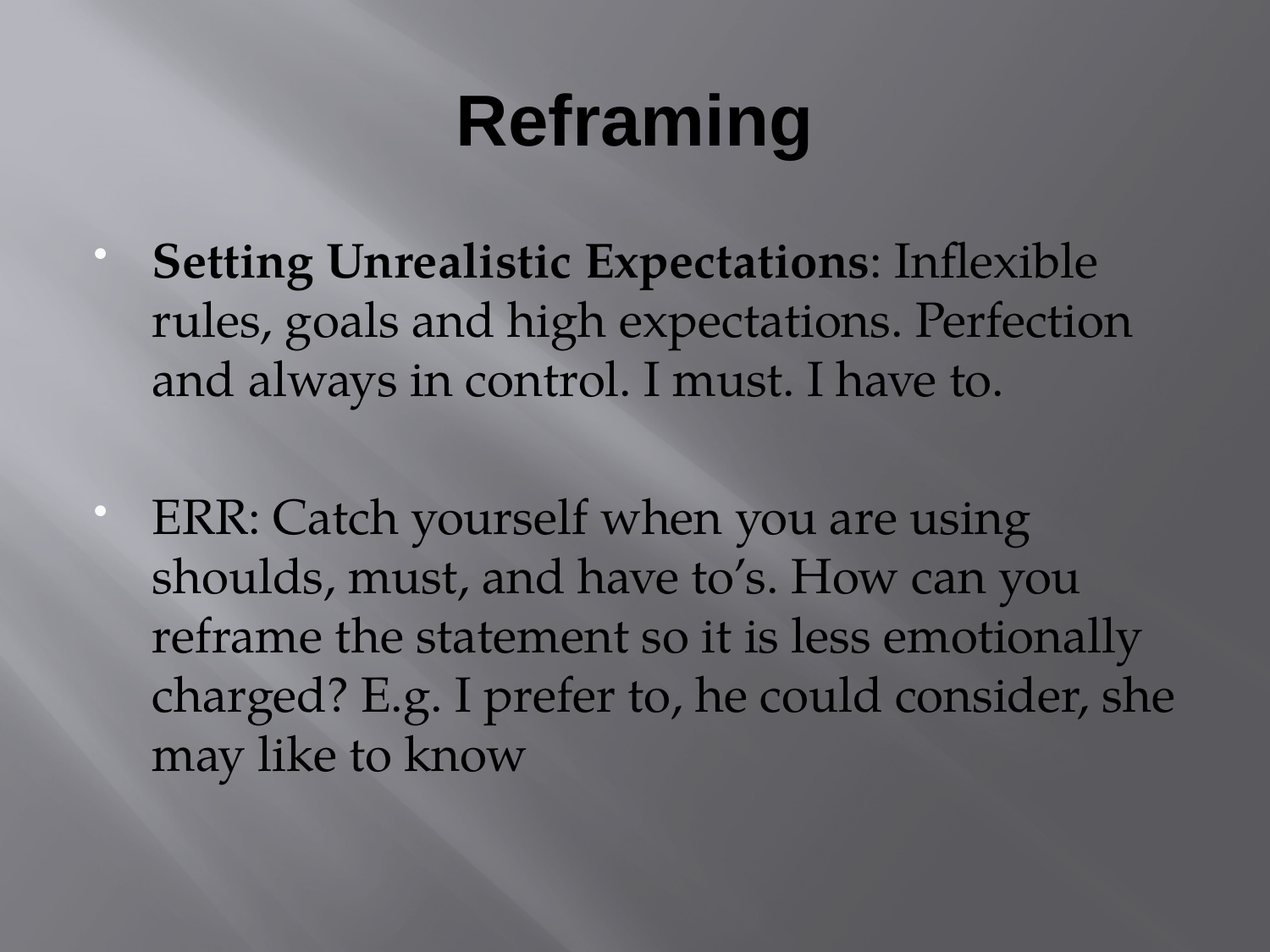

# Reframing
Setting Unrealistic Expectations: Inflexible rules, goals and high expectations. Perfection and always in control. I must. I have to.

ERR: Catch yourself when you are using shoulds, must, and have to’s. How can you reframe the statement so it is less emotionally charged? E.g. I prefer to, he could consider, she may like to know